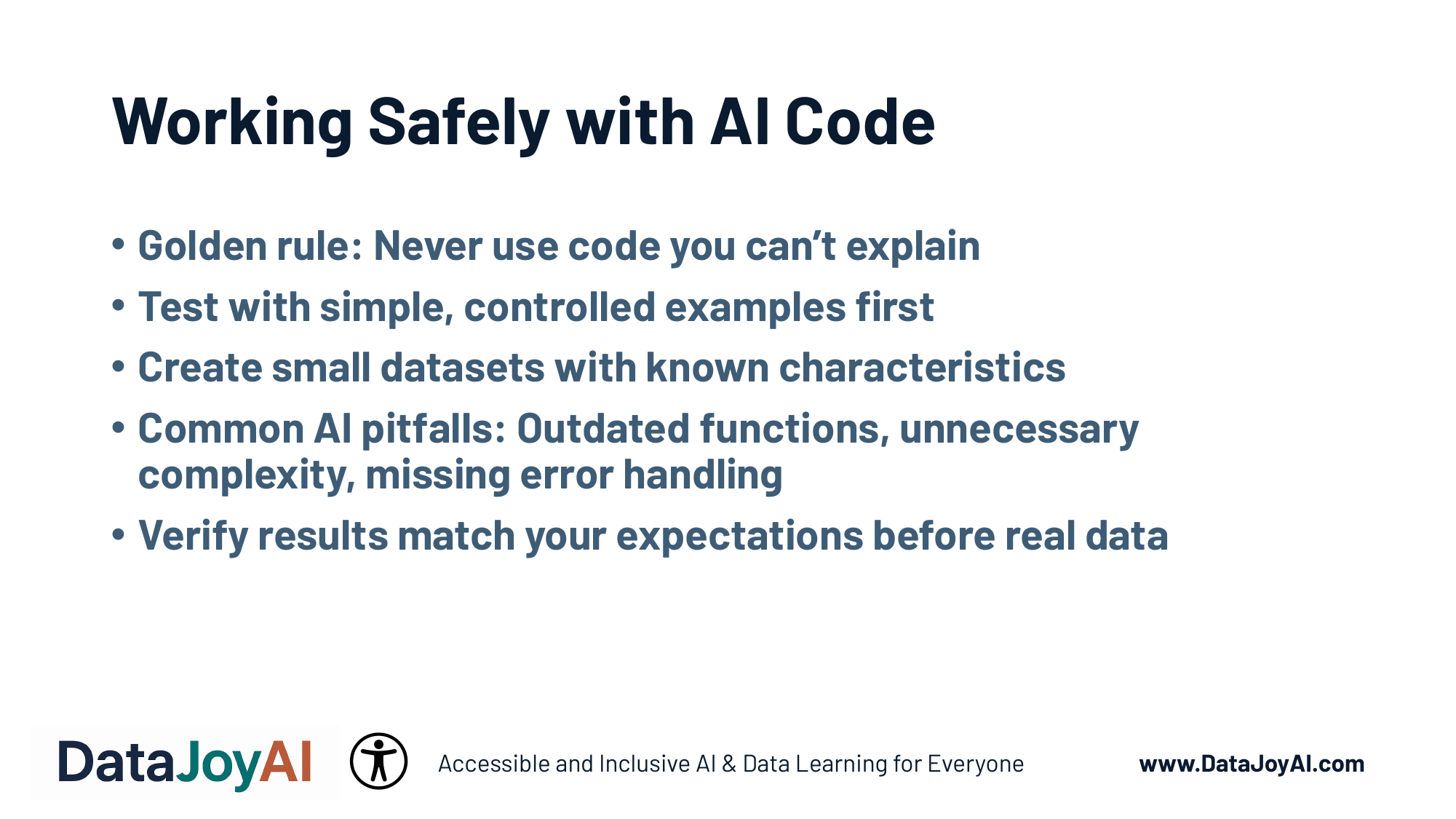

# Working Safely with AI Code
Golden rule: Never use code you can’t explain
Test with simple, controlled examples first
Create small datasets with known characteristics
Common AI pitfalls: Outdated functions, unnecessary complexity, missing error handling
Verify results match your expectations before real data